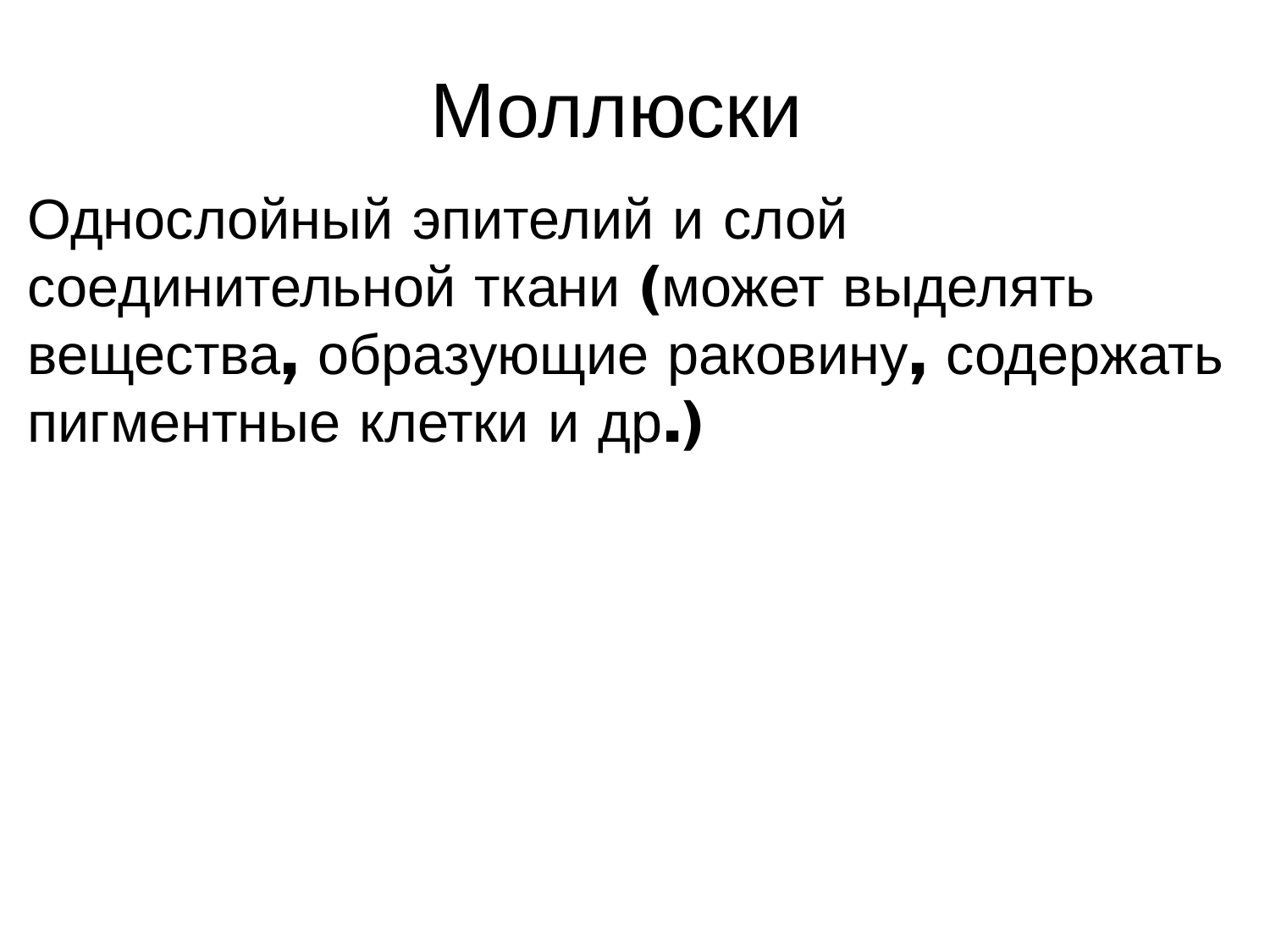

# Моллюски
Однослойный эпителий и слой соединительной ткани (может выделять вещества, образующие раковину, содержать пигментные клетки и др.)